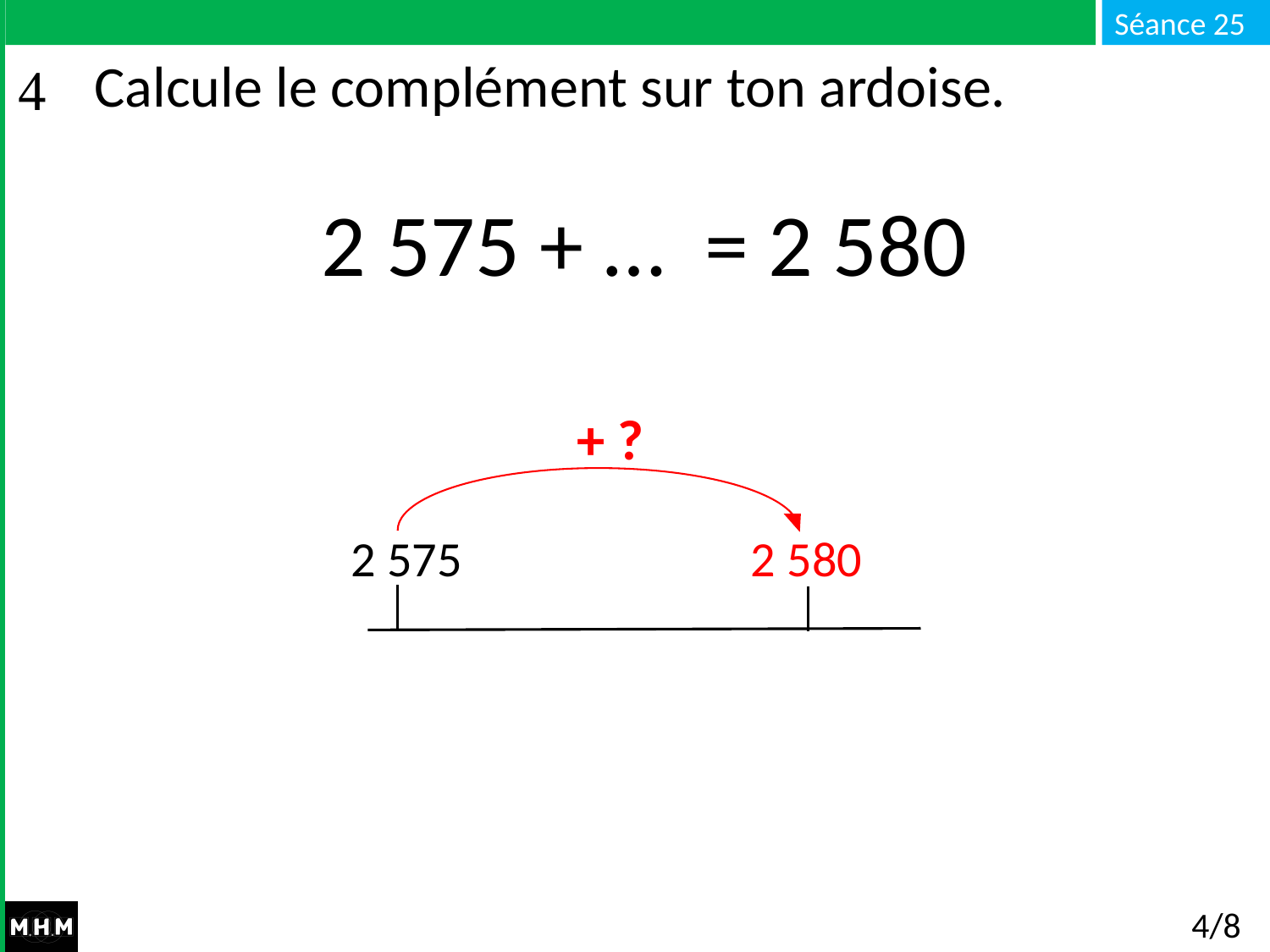

# Calcule le complément sur ton ardoise.
2 575 + …  = 2 580
+ ?

2 575
2 580
4/8